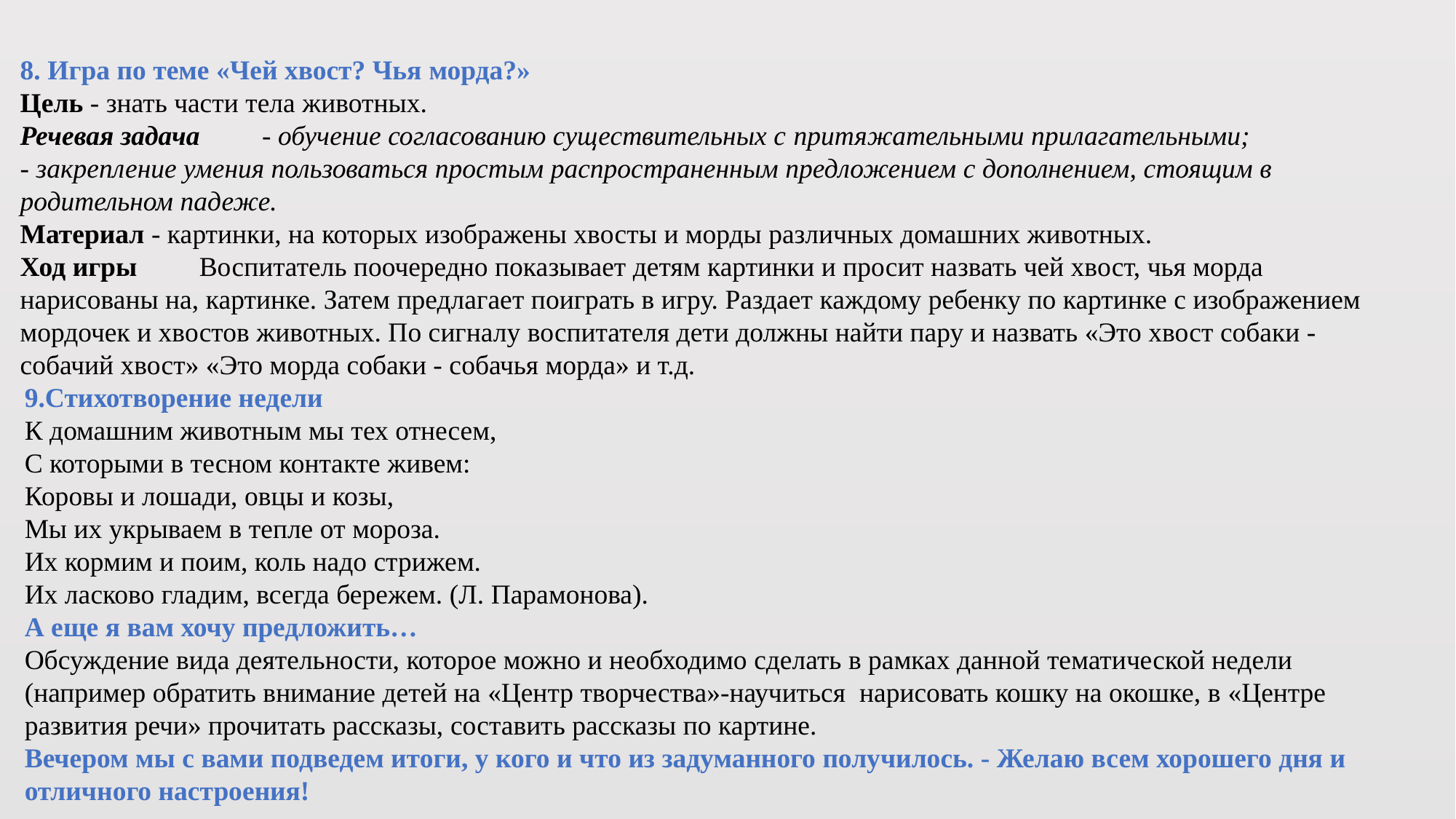

8. Игра по теме «Чей хвост? Чья морда?»
Цель - знать части тела животных.
Речевая задача         - обучение согласованию существительных с притяжательными прилагательными;
- закрепление умения пользоваться простым распространенным предложением с дополнением, стоящим в родительном падеже.
Материал - картинки, на которых изображены хвосты и морды различных домашних животных.
Ход игры         Воспитатель поочередно показывает детям картинки и просит назвать чей хвост, чья морда нарисованы на, картинке. Затем предлагает поиграть в игру. Раздает каждому ребенку по картинке с изображением мордочек и хвостов животных. По сигналу воспитателя дети должны найти пару и назвать «Это хвост собаки - собачий хвост» «Это морда собаки - собачья морда» и т.д.
9.Стихотворение недели
К домашним животным мы тех отнесем,
С которыми в тесном контакте живем:
Коровы и лошади, овцы и козы,
Мы их укрываем в тепле от мороза.
Их кормим и поим, коль надо стрижем.
Их ласково гладим, всегда бережем. (Л. Парамонова).
А еще я вам хочу предложить…
Обсуждение вида деятельности, которое можно и необходимо сделать в рамках данной тематической недели (например обратить внимание детей на «Центр творчества»-научиться  нарисовать кошку на окошке, в «Центре развития речи» прочитать рассказы, составить рассказы по картине.
Вечером мы с вами подведем итоги, у кого и что из задуманного получилось. - Желаю всем хорошего дня и отличного настроения!